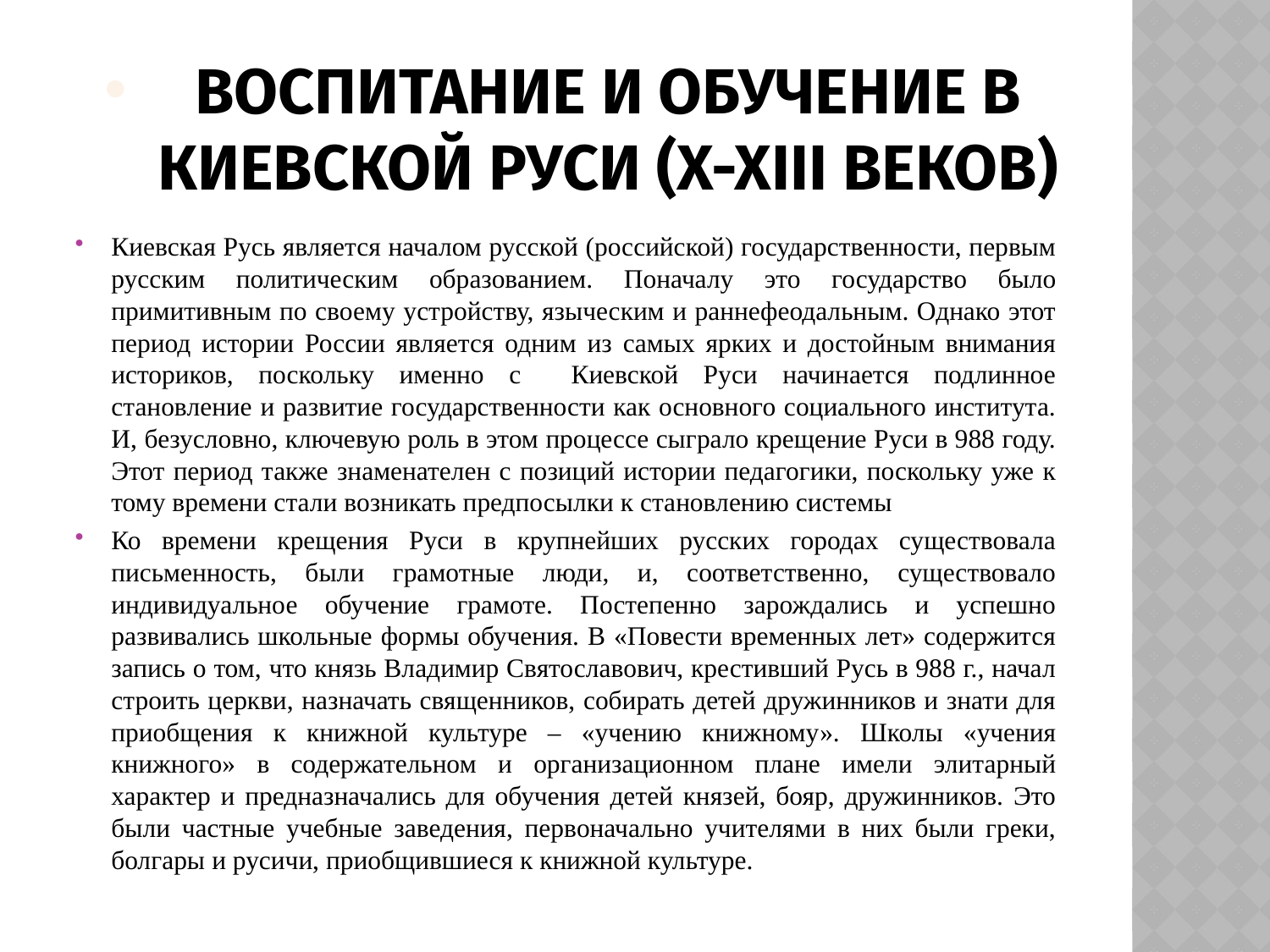

# Воспитание и обучение в Киевской Руси (X-XIII веков)
Киевская Русь является началом русской (российской) государственности, первым русским политическим образованием. Поначалу это государство было примитивным по своему устройству, языческим и раннефеодальным. Однако этот период истории России является одним из самых ярких и достойным внимания историков, поскольку именно с  Киевской Руси начинается подлинное становление и развитие государственности как основного социального института. И, безусловно, ключевую роль в этом процессе сыграло крещение Руси в 988 году. Этот период также знаменателен с позиций истории педагогики, поскольку уже к тому времени стали возникать предпосылки к становлению системы
Ко времени крещения Руси в крупнейших русских городах существовала письменность, были грамотные люди, и, соответственно, существовало индивидуальное обучение грамоте. Постепенно зарождались и успешно развивались школьные формы обучения. В «Повести временных лет» содержится запись о том, что князь Владимир Святославович, крестивший Русь в 988 г., начал строить церкви, назначать священников, собирать детей дружинников и знати для приобщения к книжной культуре – «учению книжному». Школы «учения книжного» в содержательном и организационном плане имели элитарный характер и предназначались для обучения детей князей, бояр, дружинников. Это были частные учебные заведения, первоначально учителями в них были греки, болгары и русичи, приобщившиеся к книжной культуре.